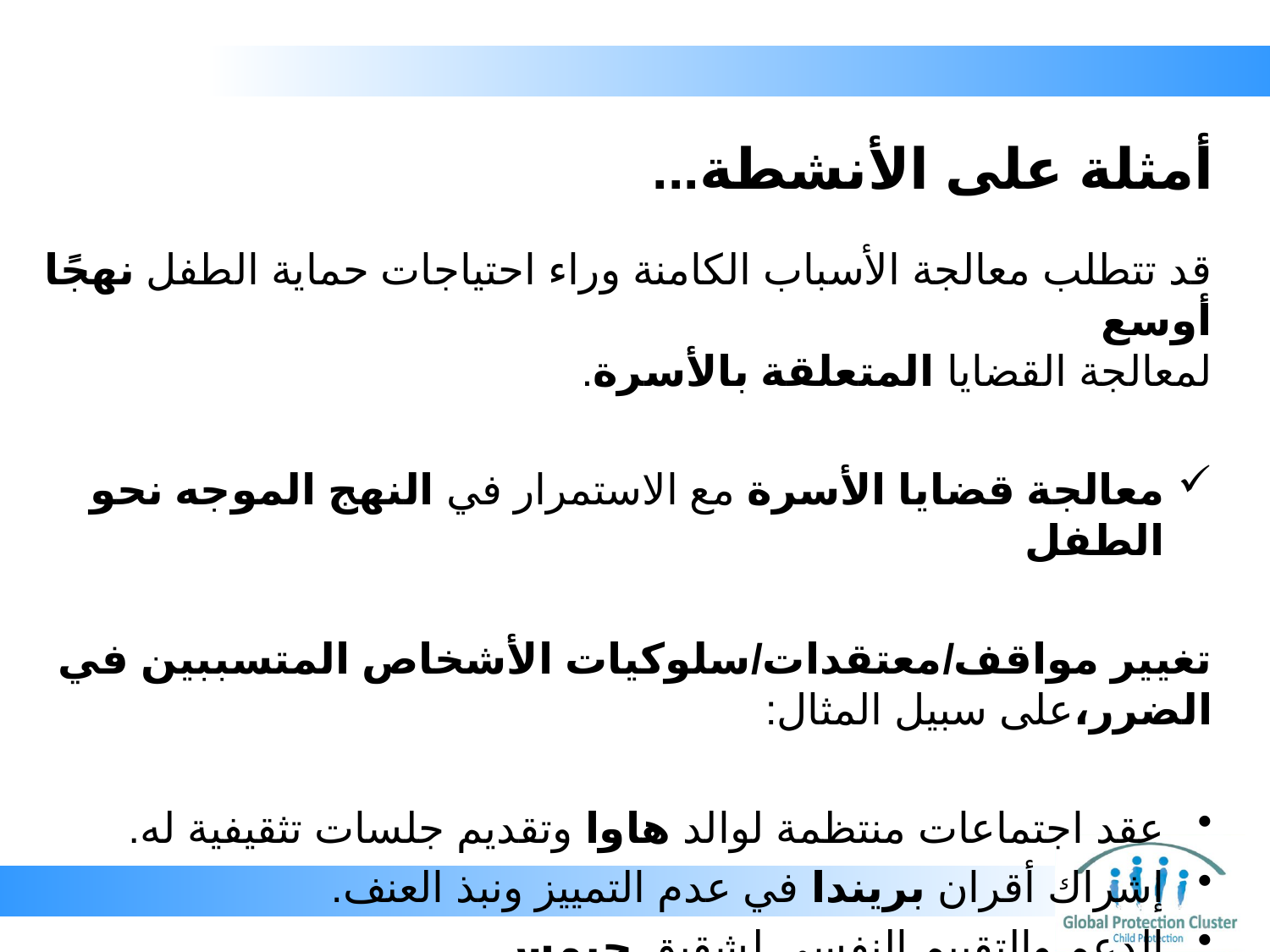

# أمثلة على الأنشطة...
قد تتطلب معالجة الأسباب الكامنة وراء احتياجات حماية الطفل نهجًا أوسع
لمعالجة القضايا المتعلقة بالأسرة.

معالجة قضايا الأسرة مع الاستمرار في النهج الموجه نحو الطفل

تغيير مواقف/معتقدات/سلوكيات الأشخاص المتسببين في الضرر،على سبيل المثال:

عقد اجتماعات منتظمة لوالد هاوا وتقديم جلسات تثقيفية له.
إشراك أقران بريندا في عدم التمييز ونبذ العنف.
الدعم والتقييم النفسي لشقيق جيمس.